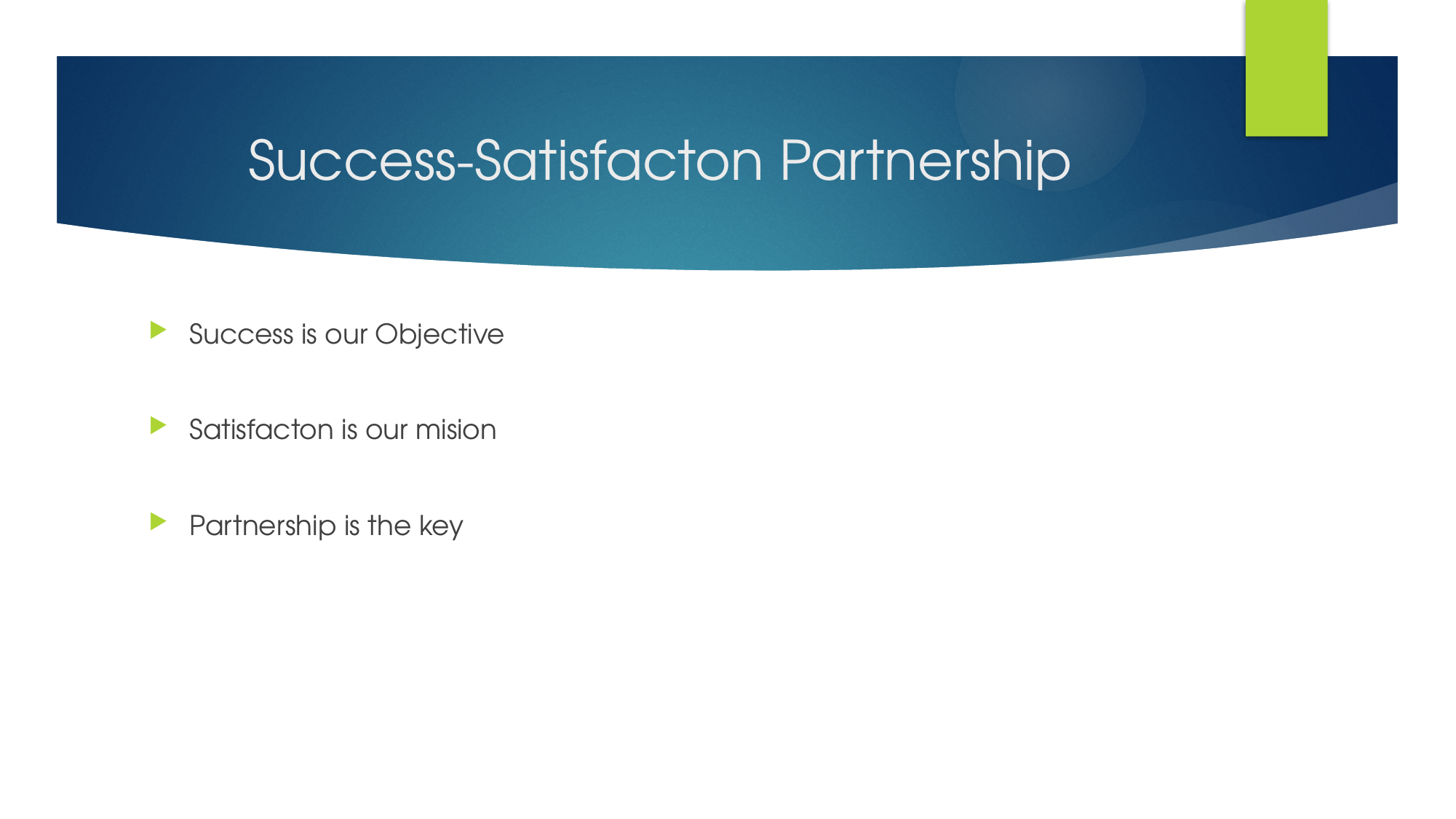

# Success-Satisfacton Partnership
Success is our Objective

Satisfacton is our mision

Partnership is the key